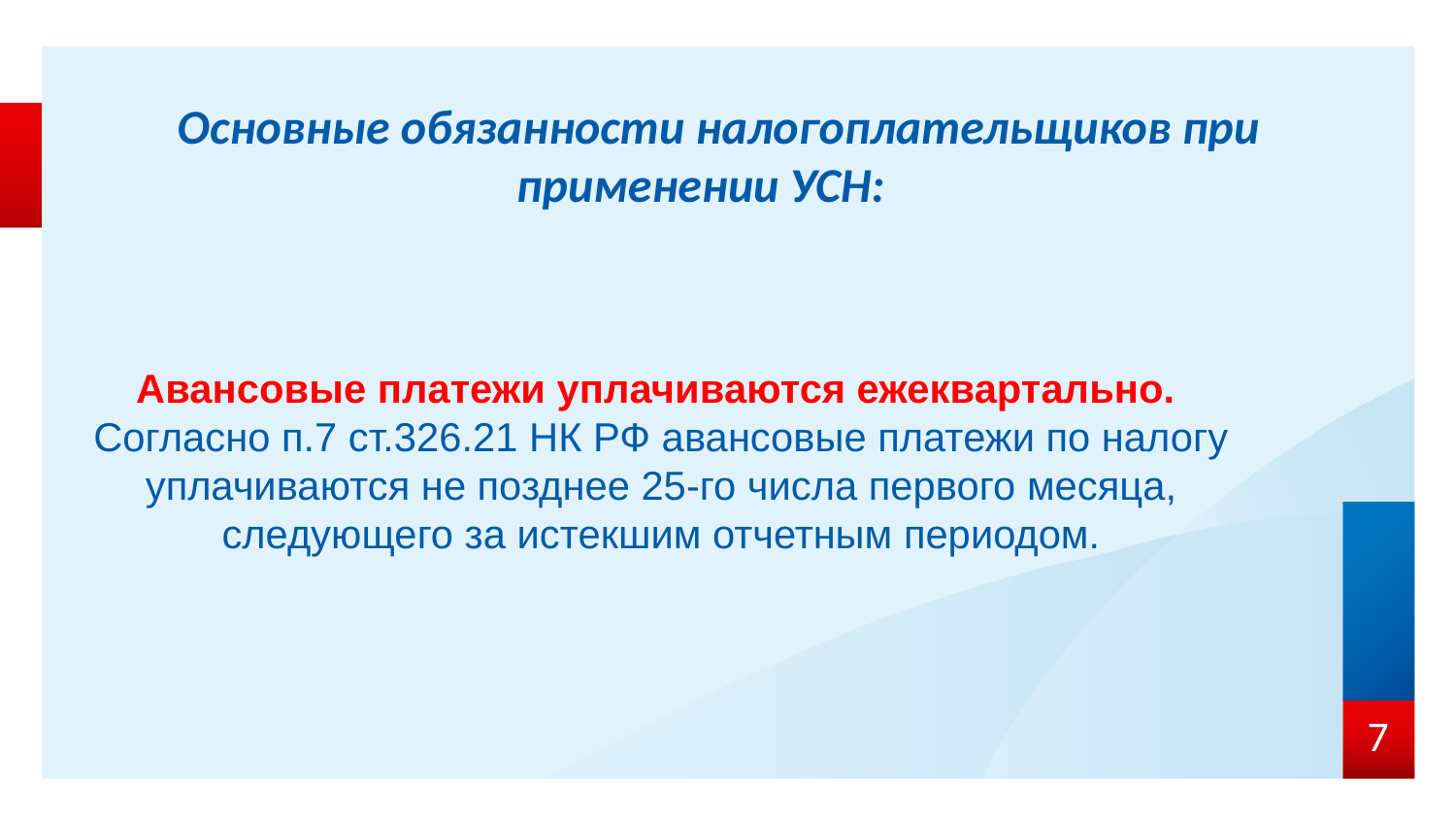

Основные обязанности налогоплательщиков при применении УСН:
Авансовые платежи уплачиваются ежеквартально.
Согласно п.7 ст.326.21 НК РФ авансовые платежи по налогу уплачиваются не позднее 25-го числа первого месяца, следующего за истекшим отчетным периодом.

7